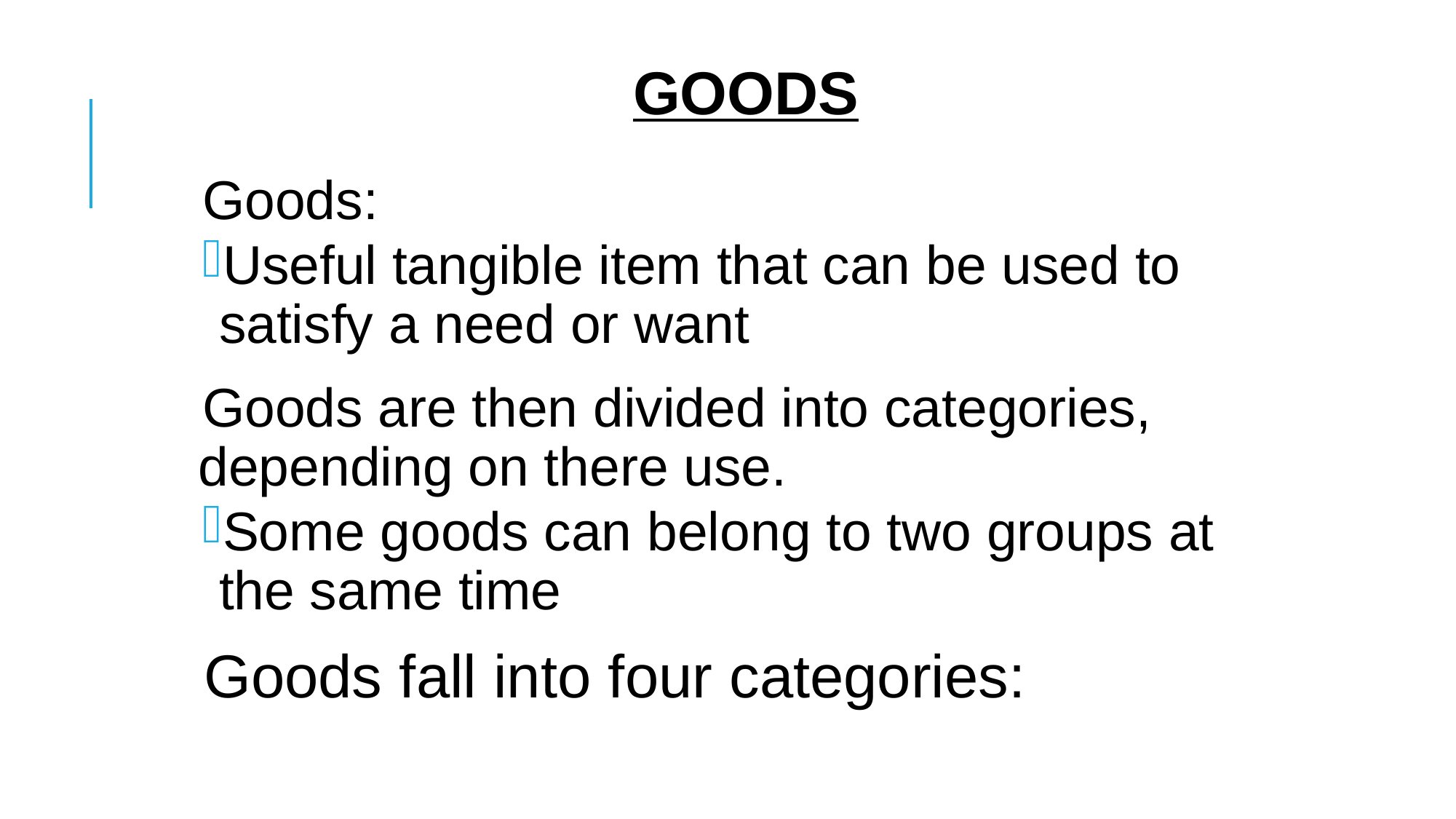

Goods:
Useful tangible item that can be used to satisfy a need or want
Goods are then divided into categories, depending on there use.
Some goods can belong to two groups at the same time
Goods fall into four categories:

GOODS